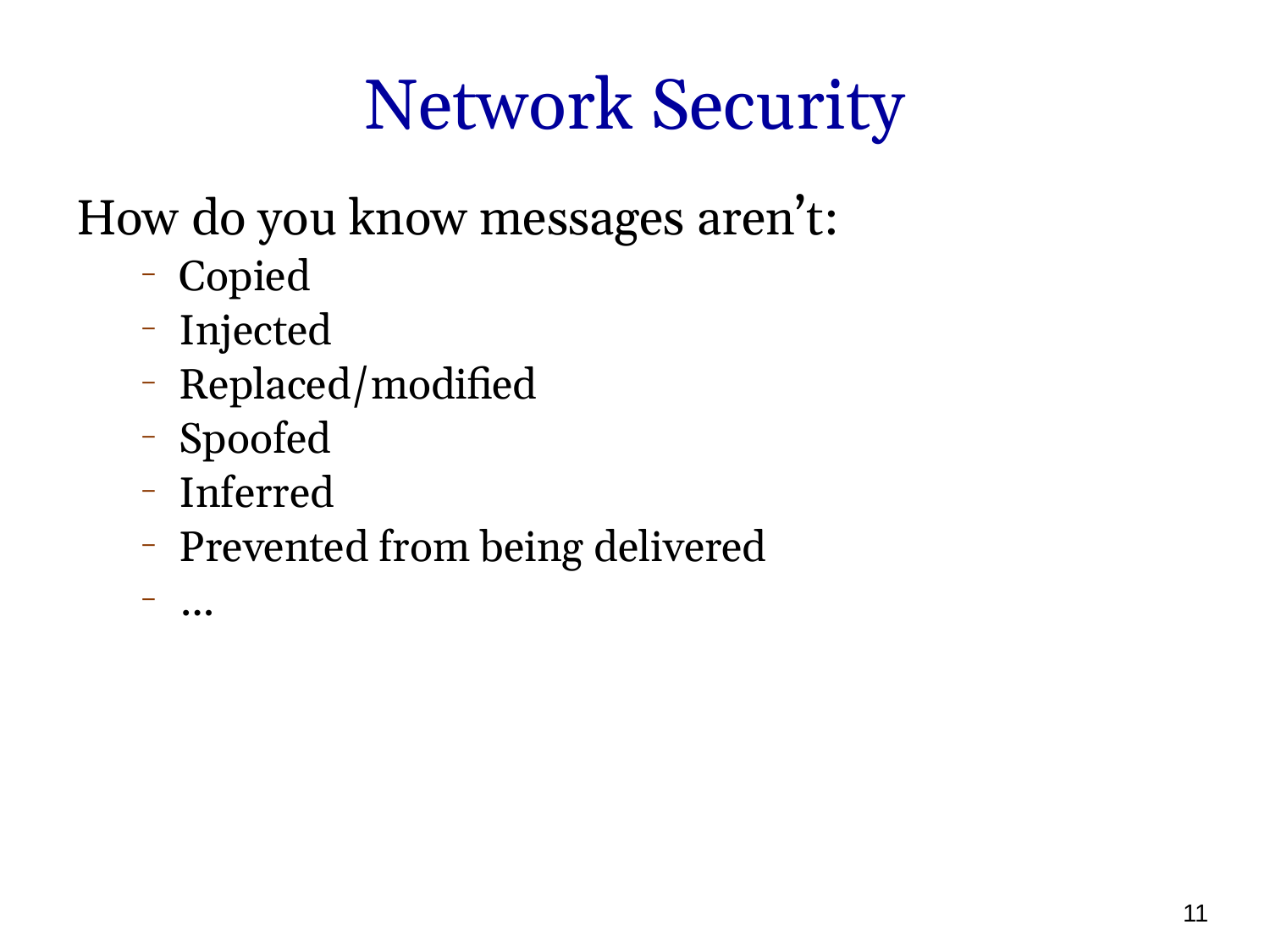

# Network Security
How do you know messages aren’t:
Copied
Injected
Replaced/modified
Spoofed
Inferred
Prevented from being delivered
…

11